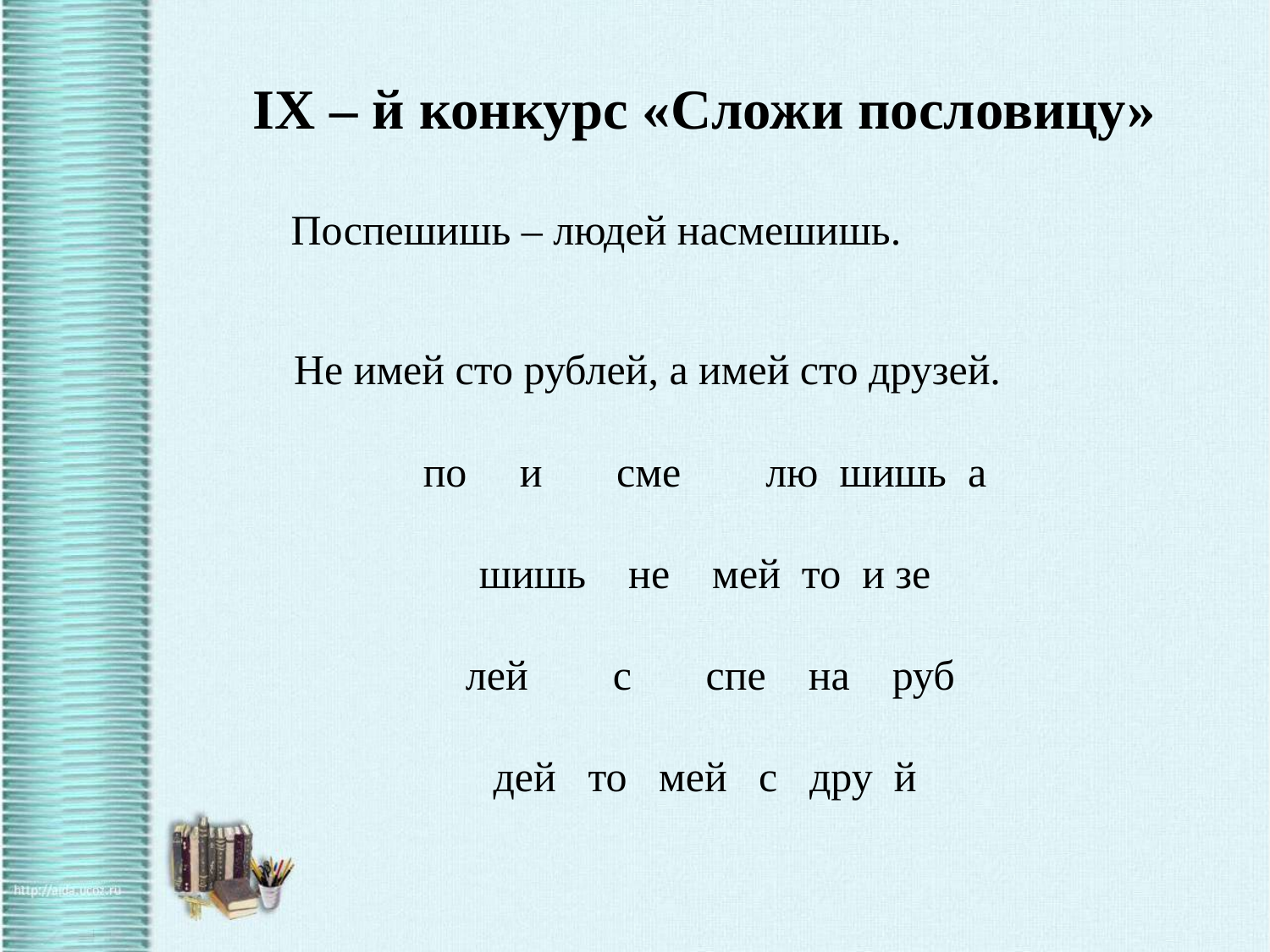

IX – й конкурс «Сложи пословицу»

по     и       сме        лю  шишь  а

шишь    не    мей  то  и зе

 лей        с       спе    на    руб

дей   то   мей   с   дру  й
Поспешишь – людей насмешишь.
Не имей сто рублей, а имей сто друзей.